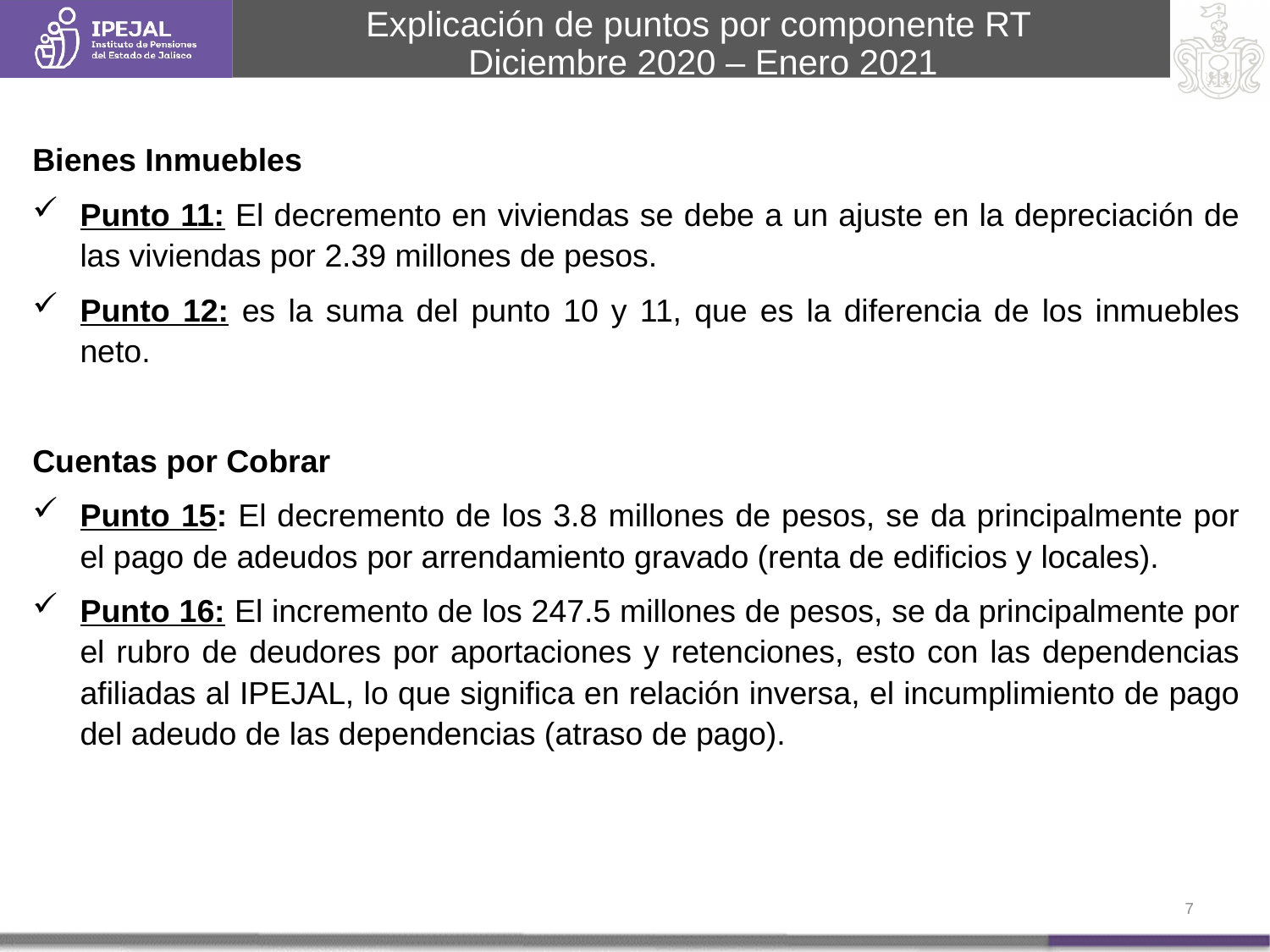

Explicación de puntos por componente RT
Diciembre 2020 – Enero 2021

Bienes Inmuebles
Punto 11: El decremento en viviendas se debe a un ajuste en la depreciación de las viviendas por 2.39 millones de pesos.
Punto 12: es la suma del punto 10 y 11, que es la diferencia de los inmuebles neto.

Cuentas por Cobrar
Punto 15: El decremento de los 3.8 millones de pesos, se da principalmente por el pago de adeudos por arrendamiento gravado (renta de edificios y locales).
Punto 16: El incremento de los 247.5 millones de pesos, se da principalmente por el rubro de deudores por aportaciones y retenciones, esto con las dependencias afiliadas al IPEJAL, lo que significa en relación inversa, el incumplimiento de pago del adeudo de las dependencias (atraso de pago).
7